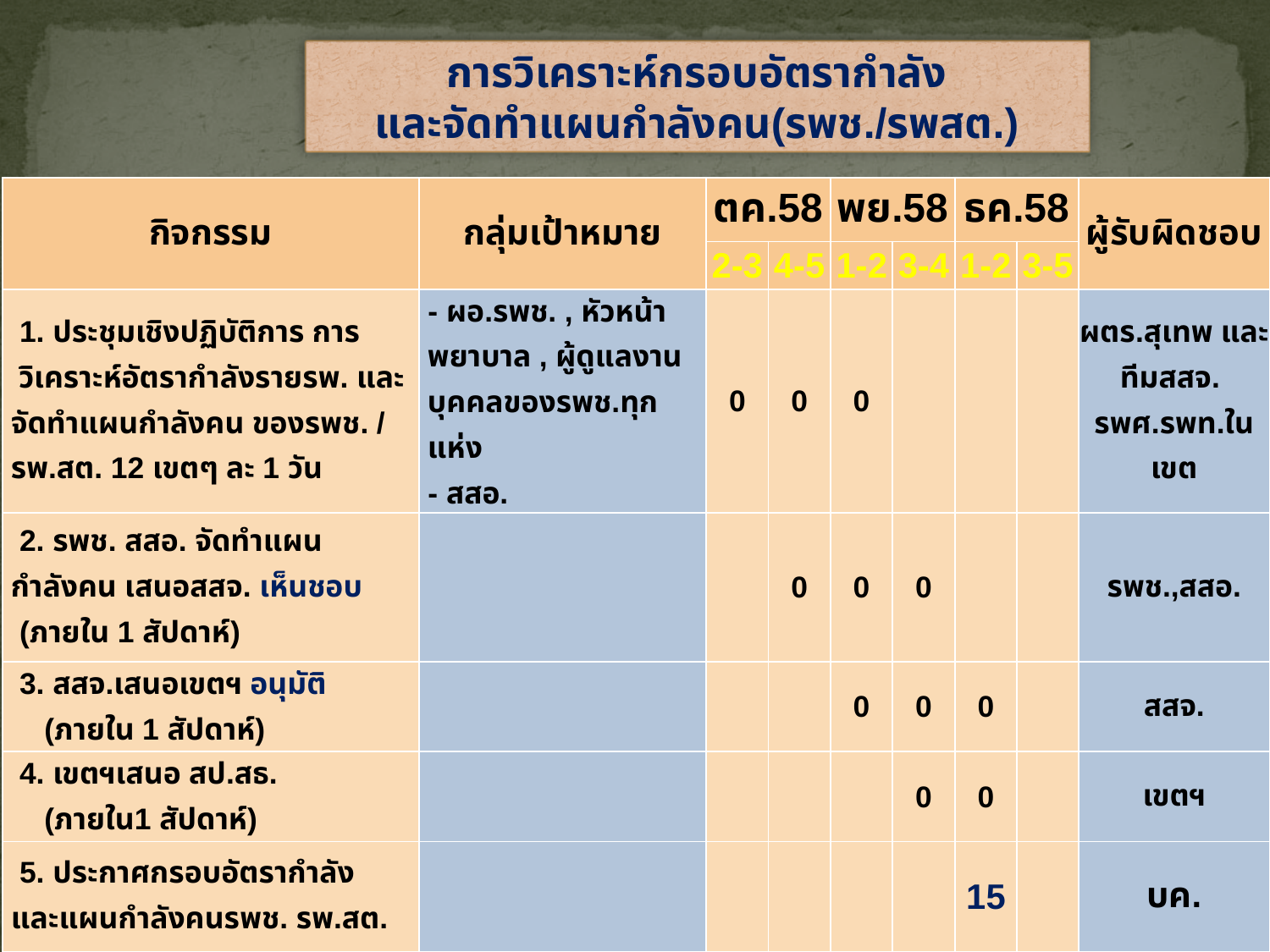

การวิเคราะห์กรอบอัตรากำลัง
และจัดทำแผนกำลังคน(รพช./รพสต.)
| กิจกรรม | กลุ่มเป้าหมาย | ตค.58 |  | พย.58 |  | ธค.58 |  | ผู้รับผิดชอบ |
| --- | --- | --- | --- | --- | --- | --- | --- | --- |
|  |  | 2-3 | 4-5 | 1-2 | 3-4 | 1-2 | 3-5 |  |
| 1. ประชุมเชิงปฏิบัติการ การ วิเคราะห์อัตรากำลังรายรพ. และ จัดทำแผนกำลังคน ของรพช. / รพ.สต. 12 เขตๆ ละ 1 วัน | - ผอ.รพช. , หัวหน้า พยาบาล , ผู้ดูแลงาน บุคคลของรพช.ทุก แห่ง - สสอ. | 0 | 0 | 0 |  |  |  | ผตร.สุเทพ และทีมสสจ. รพศ.รพท.ในเขต |
| 2. รพช. สสอ. จัดทำแผน กำลังคน เสนอสสจ. เห็นชอบ (ภายใน 1 สัปดาห์) |  |  | 0 | 0 | 0 |  |  | รพช.,สสอ. |
| 3. สสจ.เสนอเขตฯ อนุมัติ (ภายใน 1 สัปดาห์) |  |  |  | 0 | 0 | 0 |  | สสจ. |
| 4. เขตฯเสนอ สป.สธ. (ภายใน1 สัปดาห์) |  |  |  |  | 0 | 0 |  | เขตฯ |
| 5. ประกาศกรอบอัตรากำลัง และแผนกำลังคนรพช. รพ.สต. |  |  |  |  |  | 15 |  | บค. |